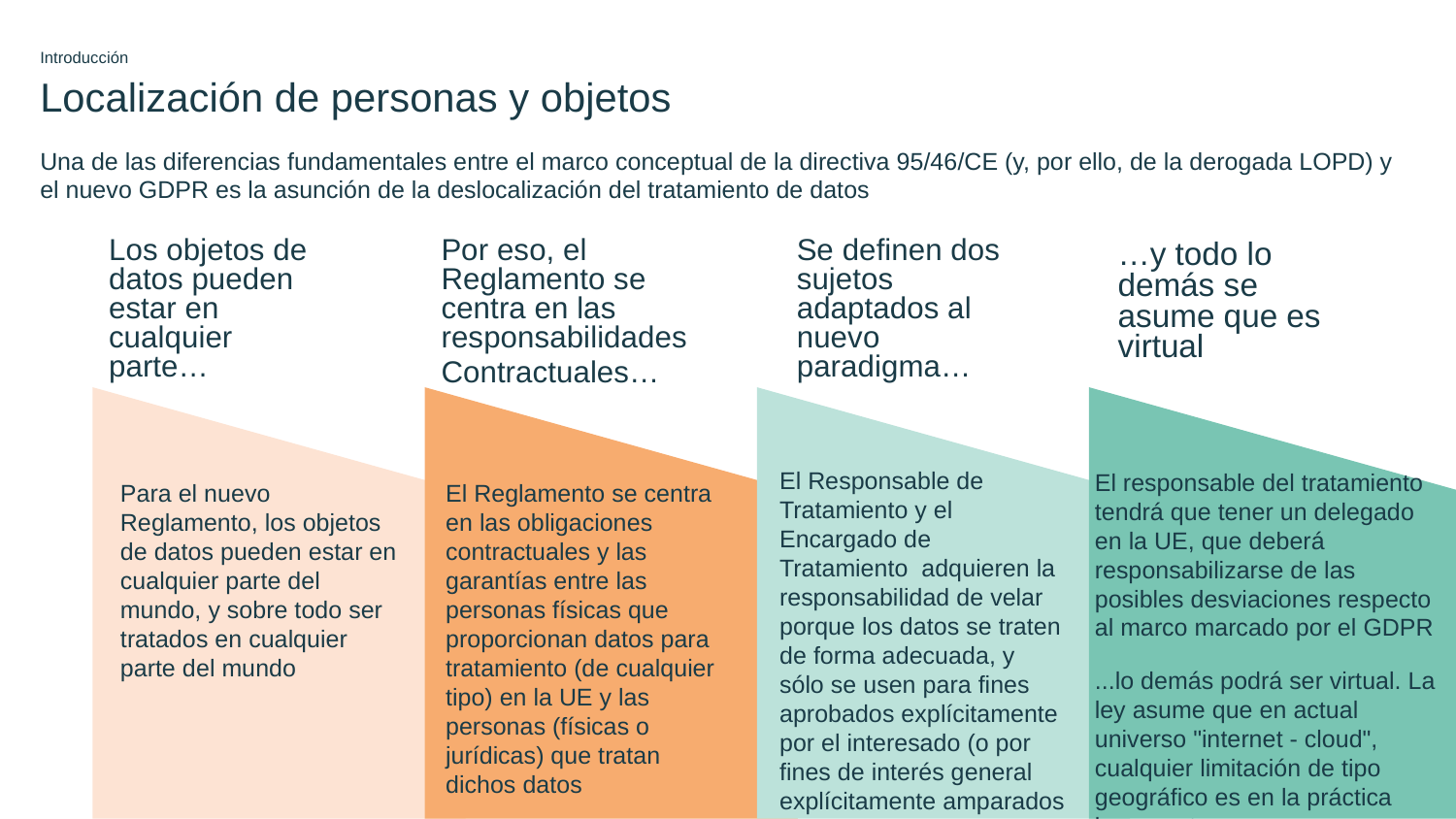

Introducción
# Localización de personas y objetos
Una de las diferencias fundamentales entre el marco conceptual de la directiva 95/46/CE (y, por ello, de la derogada LOPD) y el nuevo GDPR es la asunción de la deslocalización del tratamiento de datos

Los objetos de datos pueden estar en cualquier parte…
Por eso, el Reglamento se centra en las responsabilidades
Contractuales…
Se definen dos sujetos adaptados al nuevo paradigma…
…y todo lo demás se asume que es virtual

El Responsable de Tratamiento y el Encargado de Tratamiento  adquieren la responsabilidad de velar porque los datos se traten de forma adecuada, y sólo se usen para fines aprobados explícitamente por el interesado (o por fines de interés general explícitamente amparados por la legislación)
El responsable del tratamiento tendrá que tener un delegado en la UE, que deberá responsabilizarse de las posibles desviaciones respecto al marco marcado por el GDPR
...lo demás podrá ser virtual. La ley asume que en actual universo "internet - cloud", cualquier limitación de tipo geográfico es en la práctica inoperante
Para el nuevo Reglamento, los objetos de datos pueden estar en cualquier parte del mundo, y sobre todo ser tratados en cualquier parte del mundo
El Reglamento se centra en las obligaciones contractuales y las garantías entre las personas físicas que proporcionan datos para tratamiento (de cualquier tipo) en la UE y las personas (físicas o jurídicas) que tratan dichos datos